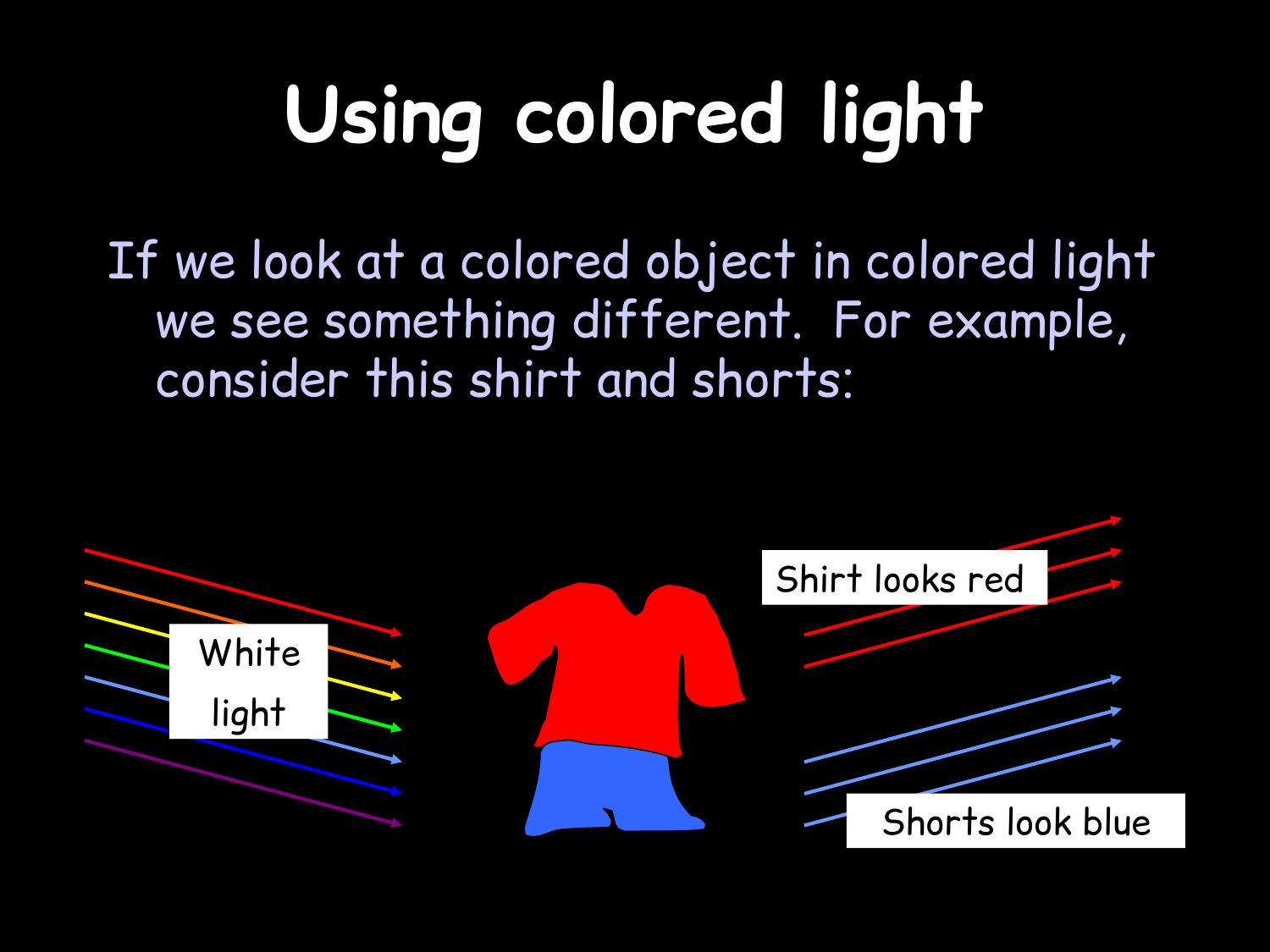

# Using colored light
If we look at a colored object in colored light we see something different.  For example, consider this shirt and shorts:

Shirt looks red

White
light

Shorts look blue